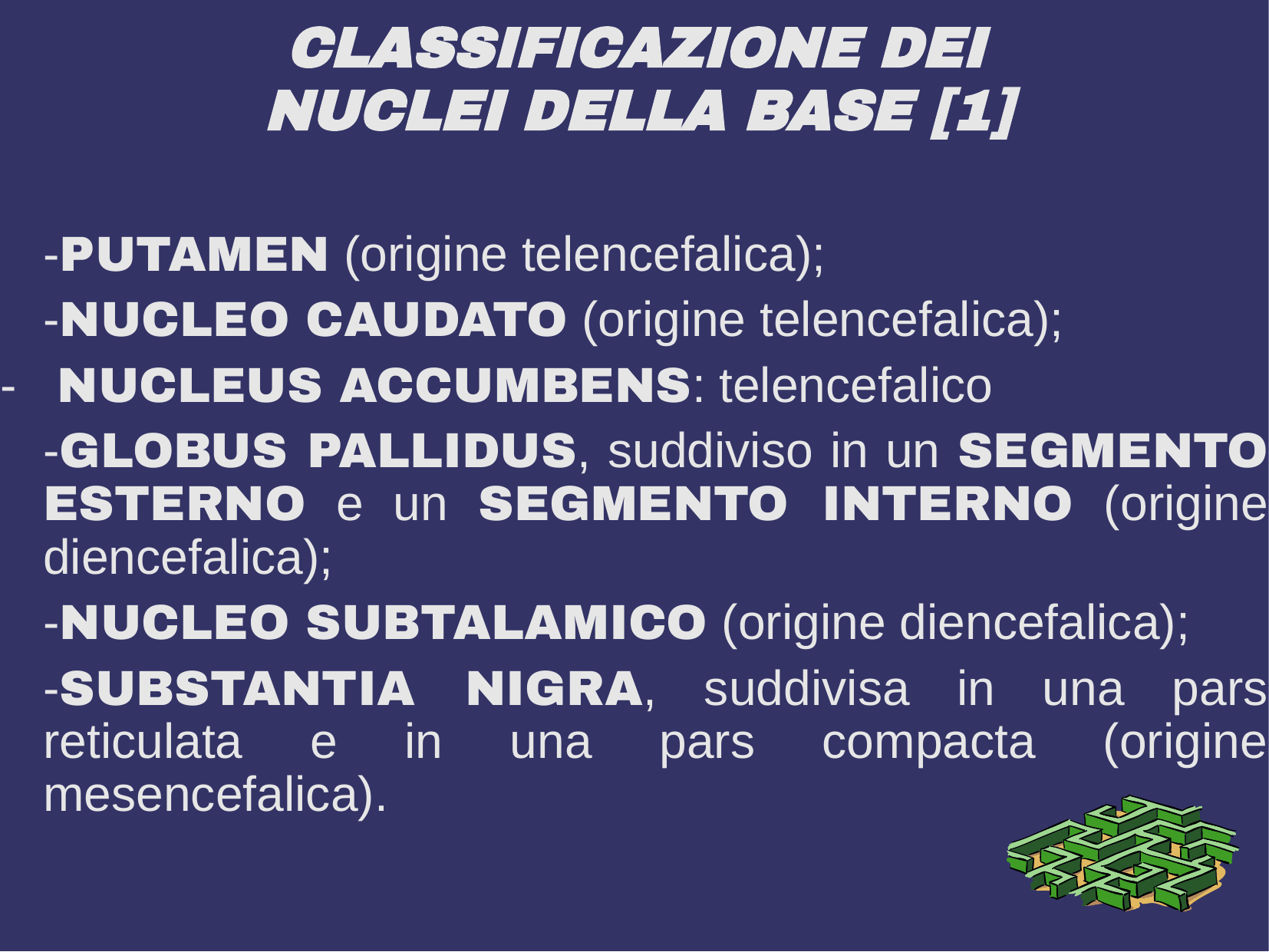

CLASSIFICAZIONE DEI
NUCLEI DELLA BASE [1]
	-PUTAMEN (origine telencefalica);
	-NUCLEO CAUDATO (origine telencefalica);
-   NUCLEUS ACCUMBENS: telencefalico
	-GLOBUS PALLIDUS, suddiviso in un SEGMENTO ESTERNO e un SEGMENTO INTERNO (origine diencefalica);
	-NUCLEO SUBTALAMICO (origine diencefalica);
	-SUBSTANTIA NIGRA, suddivisa in una pars reticulata e in una pars compacta (origine mesencefalica).